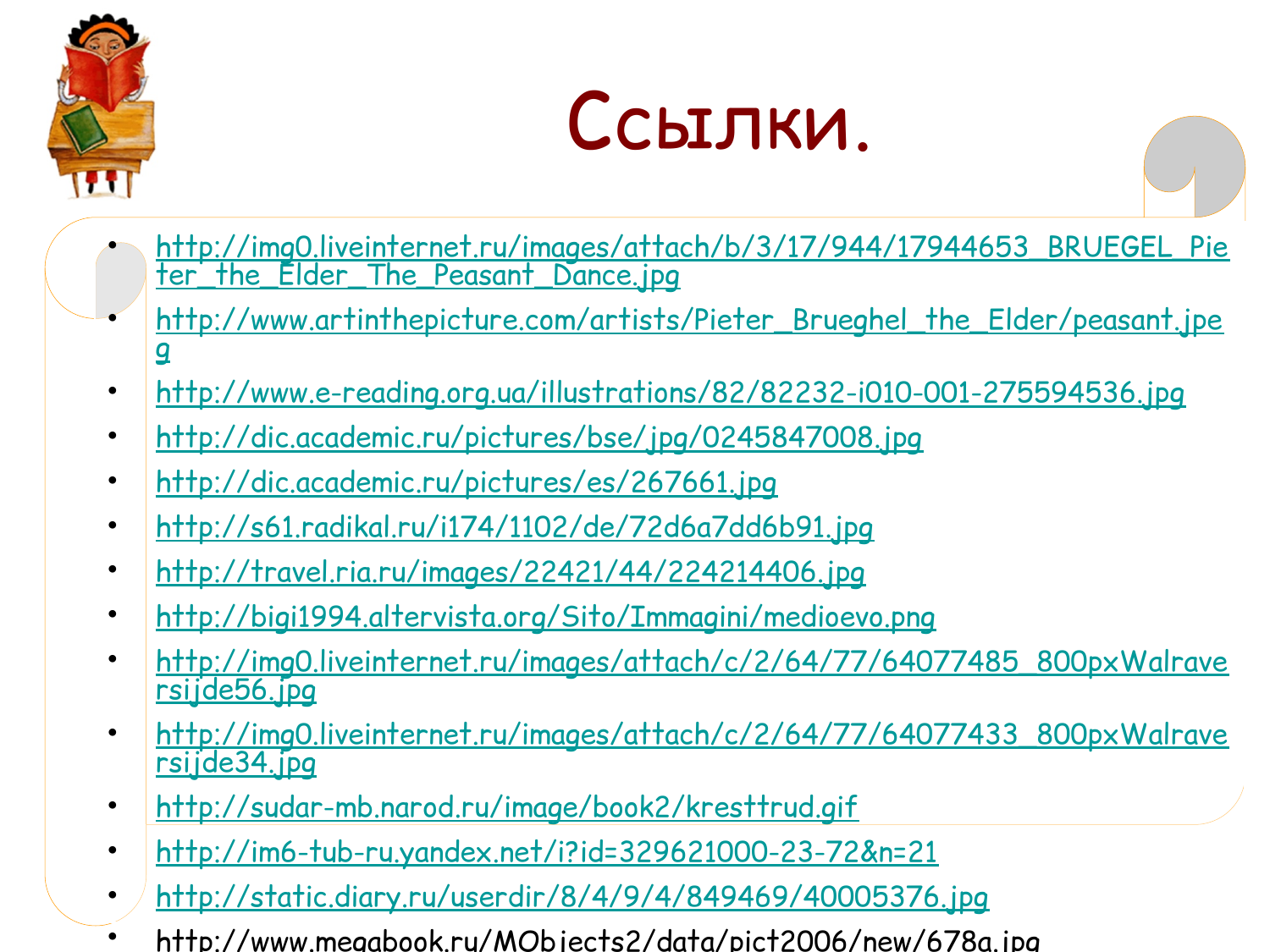

# Ссылки.
http://img0.liveinternet.ru/images/attach/b/3/17/944/17944653_BRUEGEL_Pieter_the_Elder_The_Peasant_Dance.jpg
http://www.artinthepicture.com/artists/Pieter_Brueghel_the_Elder/peasant.jpeg
http://www.e-reading.org.ua/illustrations/82/82232-i010-001-275594536.jpg
http://dic.academic.ru/pictures/bse/jpg/0245847008.jpg
http://dic.academic.ru/pictures/es/267661.jpg
http://s61.radikal.ru/i174/1102/de/72d6a7dd6b91.jpg
http://travel.ria.ru/images/22421/44/224214406.jpg
http://bigi1994.altervista.org/Sito/Immagini/medioevo.png
http://img0.liveinternet.ru/images/attach/c/2/64/77/64077485_800pxWalraversijde56.jpg
http://img0.liveinternet.ru/images/attach/c/2/64/77/64077433_800pxWalraversijde34.jpg
http://sudar-mb.narod.ru/image/book2/kresttrud.gif
http://im6-tub-ru.yandex.net/i?id=329621000-23-72&n=21
http://static.diary.ru/userdir/8/4/9/4/849469/40005376.jpg
http://www.megabook.ru/MObjects2/data/pict2006/new/678a.jpg